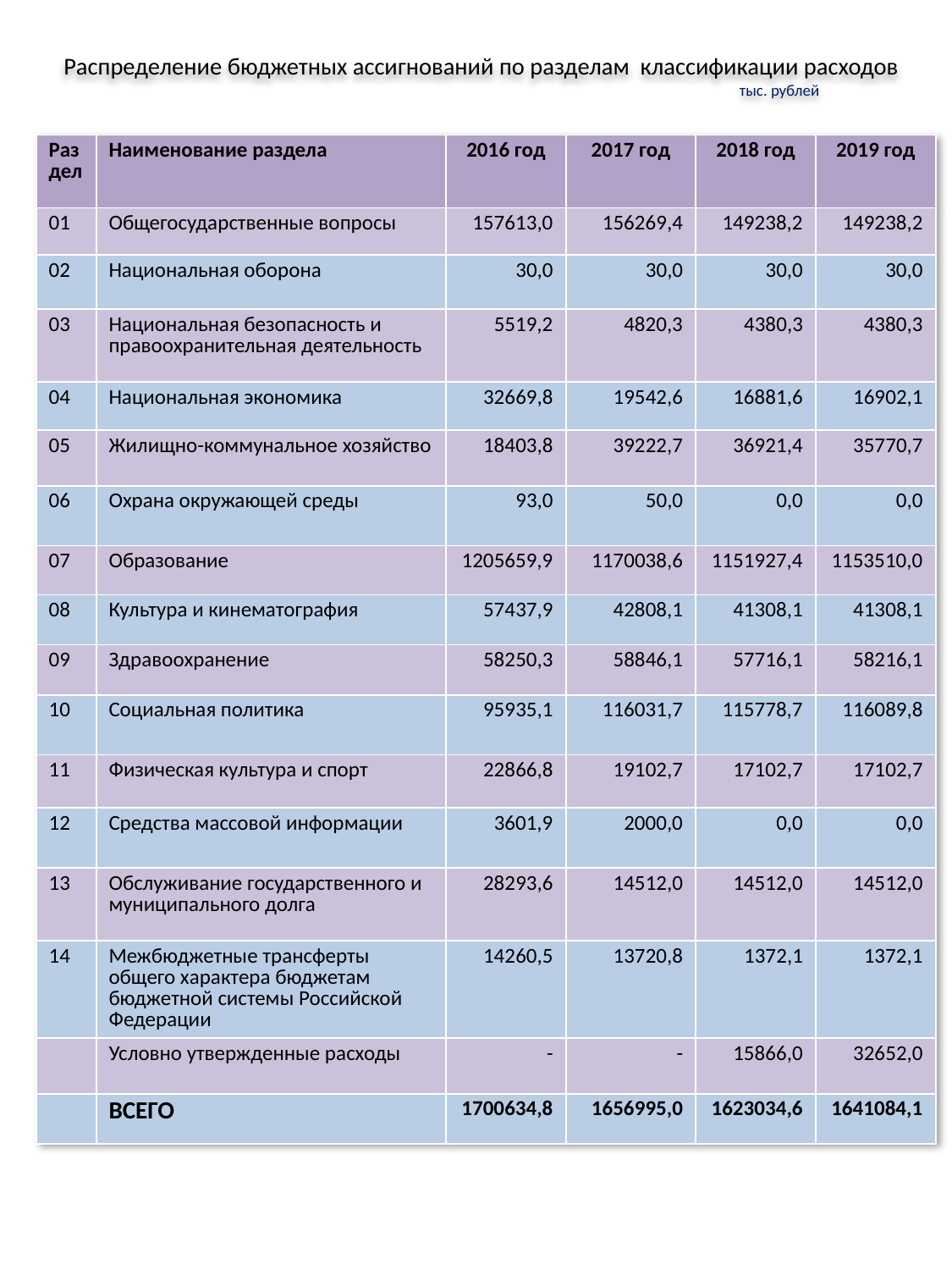

# Распределение бюджетных ассигнований по разделам  классификации расходов тыс. рублей
| Раздел | Наименование раздела | 2016 год | 2017 год | 2018 год | 2019 год |
| --- | --- | --- | --- | --- | --- |
| 01 | Общегосударственные вопросы | 157613,0 | 156269,4 | 149238,2 | 149238,2 |
| 02 | Национальная оборона | 30,0 | 30,0 | 30,0 | 30,0 |
| 03 | Национальная безопасность и правоохранительная деятельность | 5519,2 | 4820,3 | 4380,3 | 4380,3 |
| 04 | Национальная экономика | 32669,8 | 19542,6 | 16881,6 | 16902,1 |
| 05 | Жилищно-коммунальное хозяйство | 18403,8 | 39222,7 | 36921,4 | 35770,7 |
| 06 | Охрана окружающей среды | 93,0 | 50,0 | 0,0 | 0,0 |
| 07 | Образование | 1205659,9 | 1170038,6 | 1151927,4 | 1153510,0 |
| 08 | Культура и кинематография | 57437,9 | 42808,1 | 41308,1 | 41308,1 |
| 09 | Здравоохранение | 58250,3 | 58846,1 | 57716,1 | 58216,1 |
| 10 | Социальная политика | 95935,1 | 116031,7 | 115778,7 | 116089,8 |
| 11 | Физическая культура и спорт | 22866,8 | 19102,7 | 17102,7 | 17102,7 |
| 12 | Средства массовой информации | 3601,9 | 2000,0 | 0,0 | 0,0 |
| 13 | Обслуживание государственного и муниципального долга | 28293,6 | 14512,0 | 14512,0 | 14512,0 |
| 14 | Межбюджетные трансферты общего характера бюджетам бюджетной системы Российской Федерации | 14260,5 | 13720,8 | 1372,1 | 1372,1 |
|  | Условно утвержденные расходы | - | - | 15866,0 | 32652,0 |
|  | ВСЕГО | 1700634,8 | 1656995,0 | 1623034,6 | 1641084,1 |